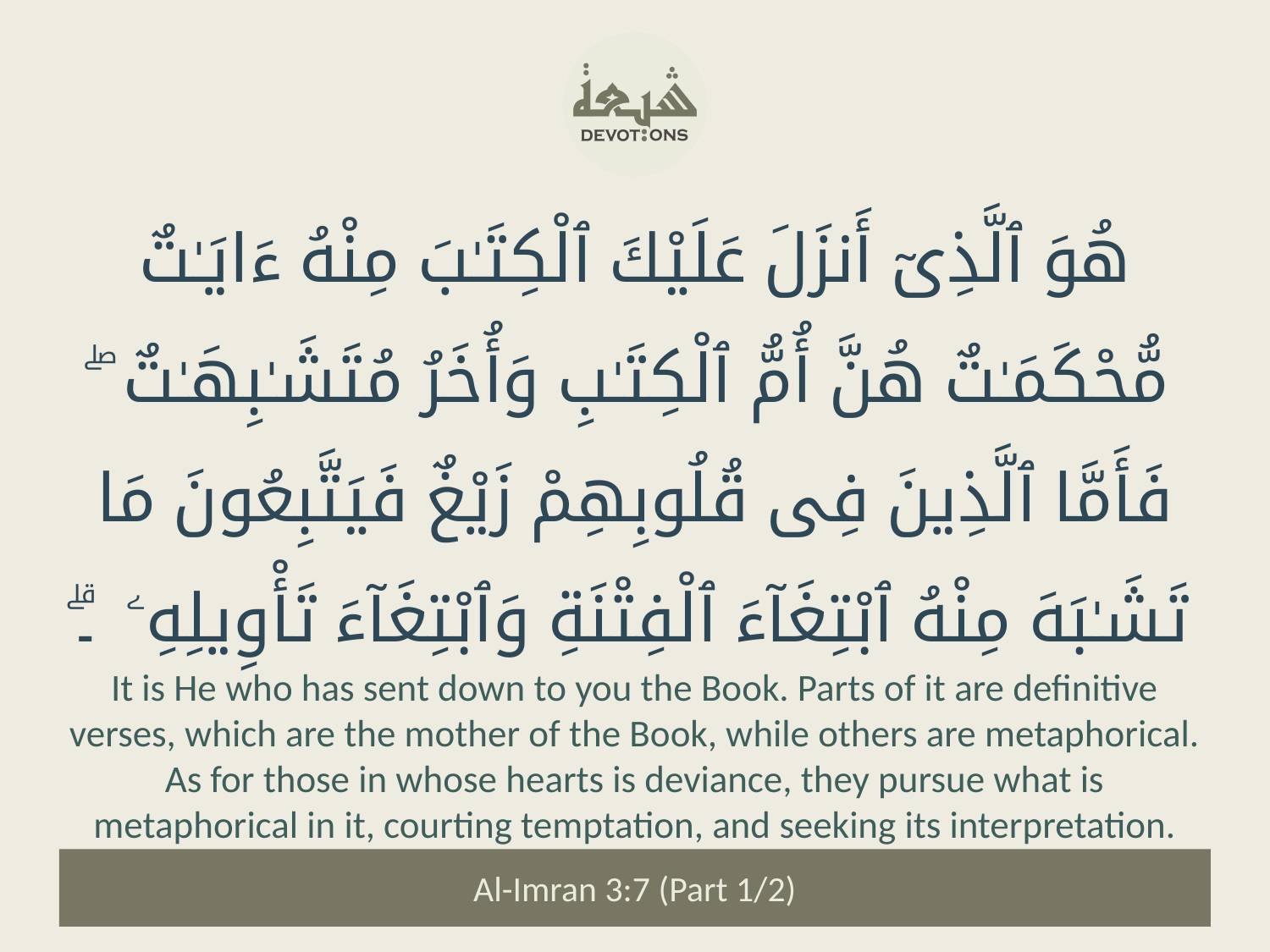

هُوَ ٱلَّذِىٓ أَنزَلَ عَلَيْكَ ٱلْكِتَـٰبَ مِنْهُ ءَايَـٰتٌ مُّحْكَمَـٰتٌ هُنَّ أُمُّ ٱلْكِتَـٰبِ وَأُخَرُ مُتَشَـٰبِهَـٰتٌ ۖ فَأَمَّا ٱلَّذِينَ فِى قُلُوبِهِمْ زَيْغٌ فَيَتَّبِعُونَ مَا تَشَـٰبَهَ مِنْهُ ٱبْتِغَآءَ ٱلْفِتْنَةِ وَٱبْتِغَآءَ تَأْوِيلِهِۦ  ۔ۗ
It is He who has sent down to you the Book. Parts of it are definitive verses, which are the mother of the Book, while others are metaphorical. As for those in whose hearts is deviance, they pursue what is metaphorical in it, courting temptation, and seeking its interpretation.
Al-Imran 3:7 (Part 1/2)